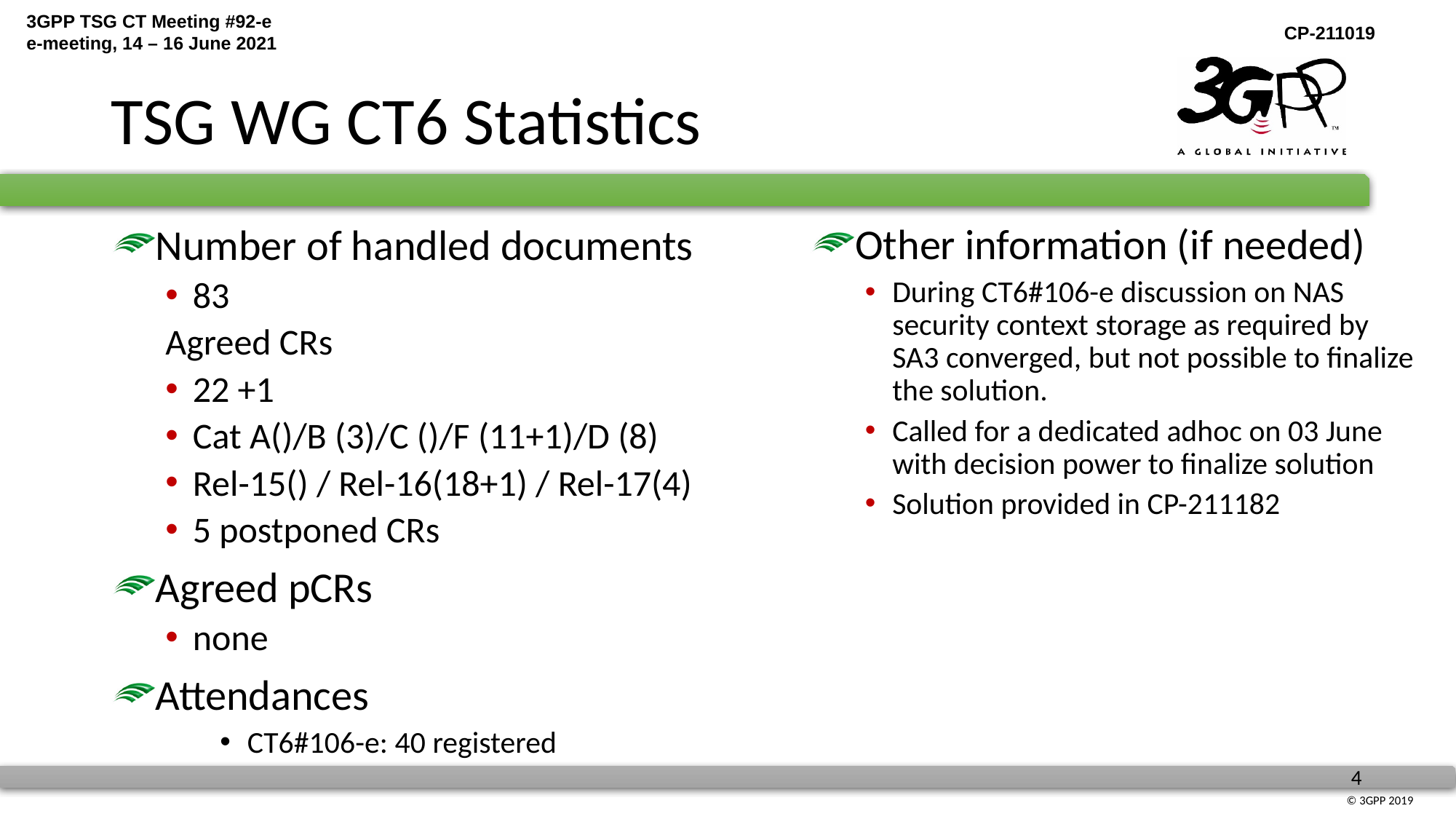

# TSG WG CT6 Statistics
Other information (if needed)
During CT6#106-e discussion on NAS security context storage as required by SA3 converged, but not possible to finalize the solution.
Called for a dedicated adhoc on 03 June with decision power to finalize solution
Solution provided in CP-211182
Number of handled documents
83
Agreed CRs
22 +1
Cat A()/B (3)/C ()/F (11+1)/D (8)
Rel-15() / Rel-16(18+1) / Rel-17(4)
5 postponed CRs
Agreed pCRs
none
Attendances
CT6#106-e: 40 registered